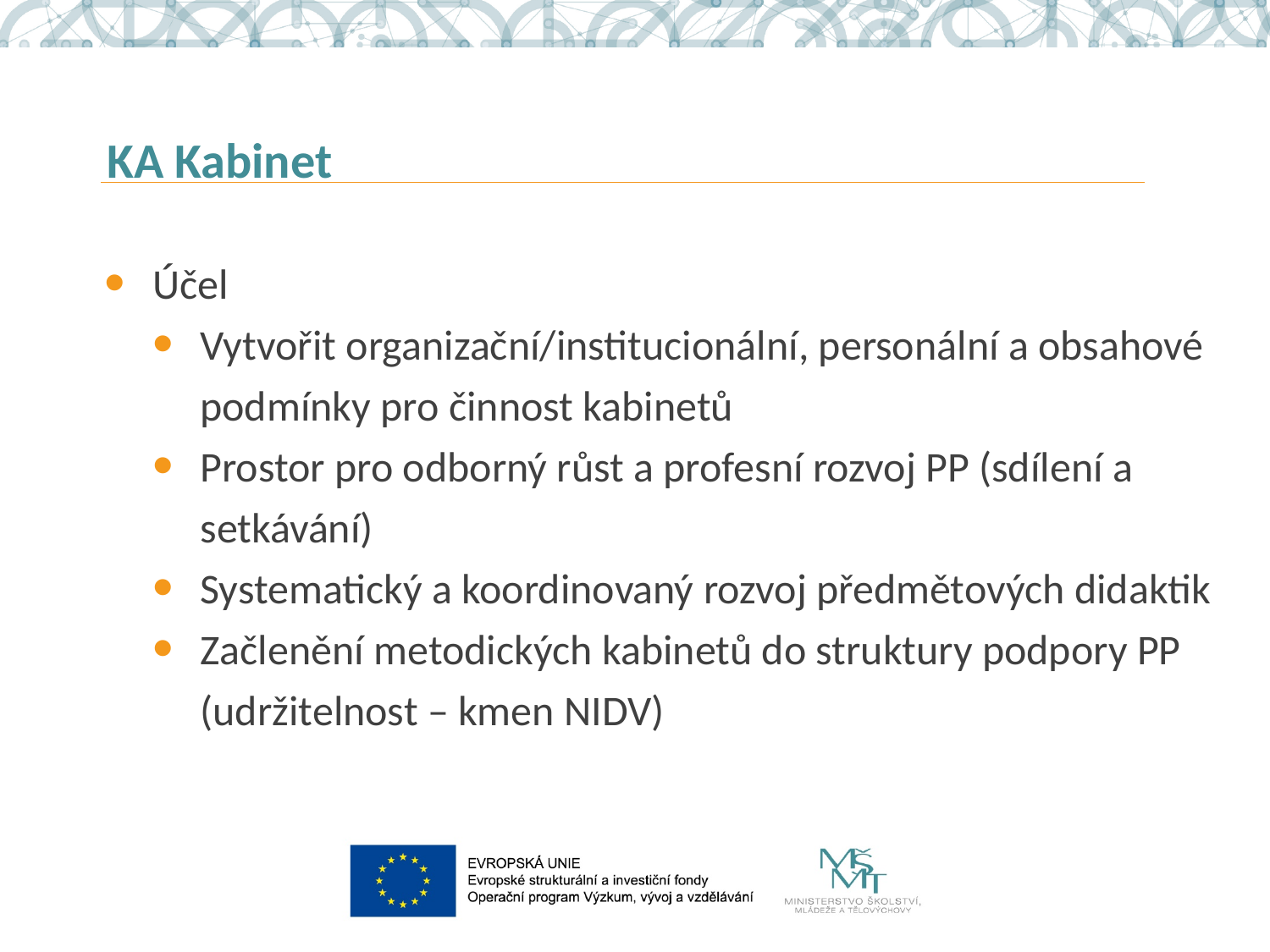

KA Kabinet

Účel
Vytvořit organizační/institucionální, personální a obsahové podmínky pro činnost kabinetů
Prostor pro odborný růst a profesní rozvoj PP (sdílení a setkávání)
Systematický a koordinovaný rozvoj předmětových didaktik
Začlenění metodických kabinetů do struktury podpory PP (udržitelnost – kmen NIDV)